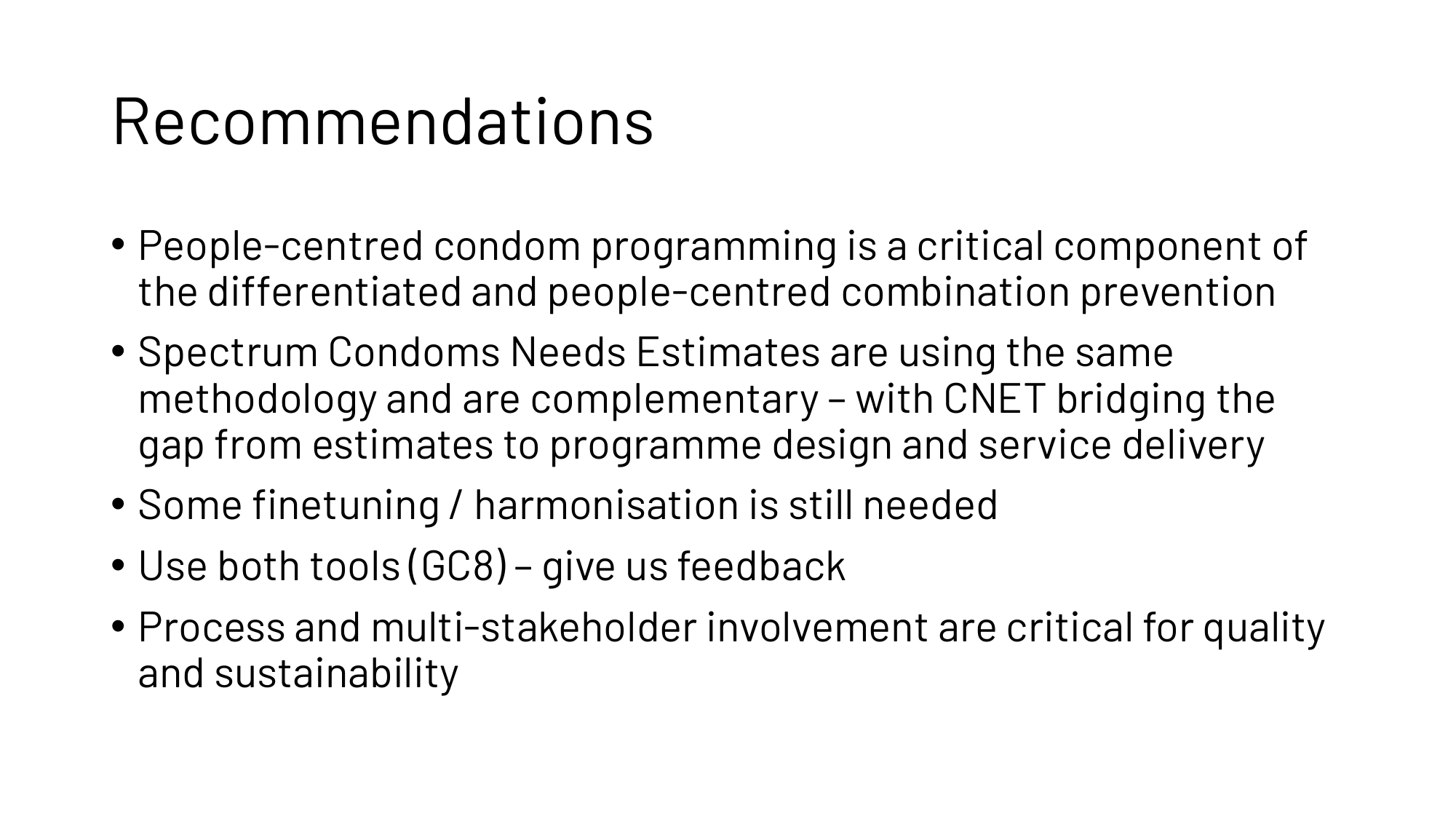

# Recommendations
People-centred condom programming is a critical component of the differentiated and people-centred combination prevention
Spectrum Condoms Needs Estimates are using the same methodology and are complementary – with CNET bridging the gap from estimates to programme design and service delivery
Some finetuning / harmonisation is still needed
Use both tools (GC8) – give us feedback
Process and multi-stakeholder involvement are critical for quality and sustainability